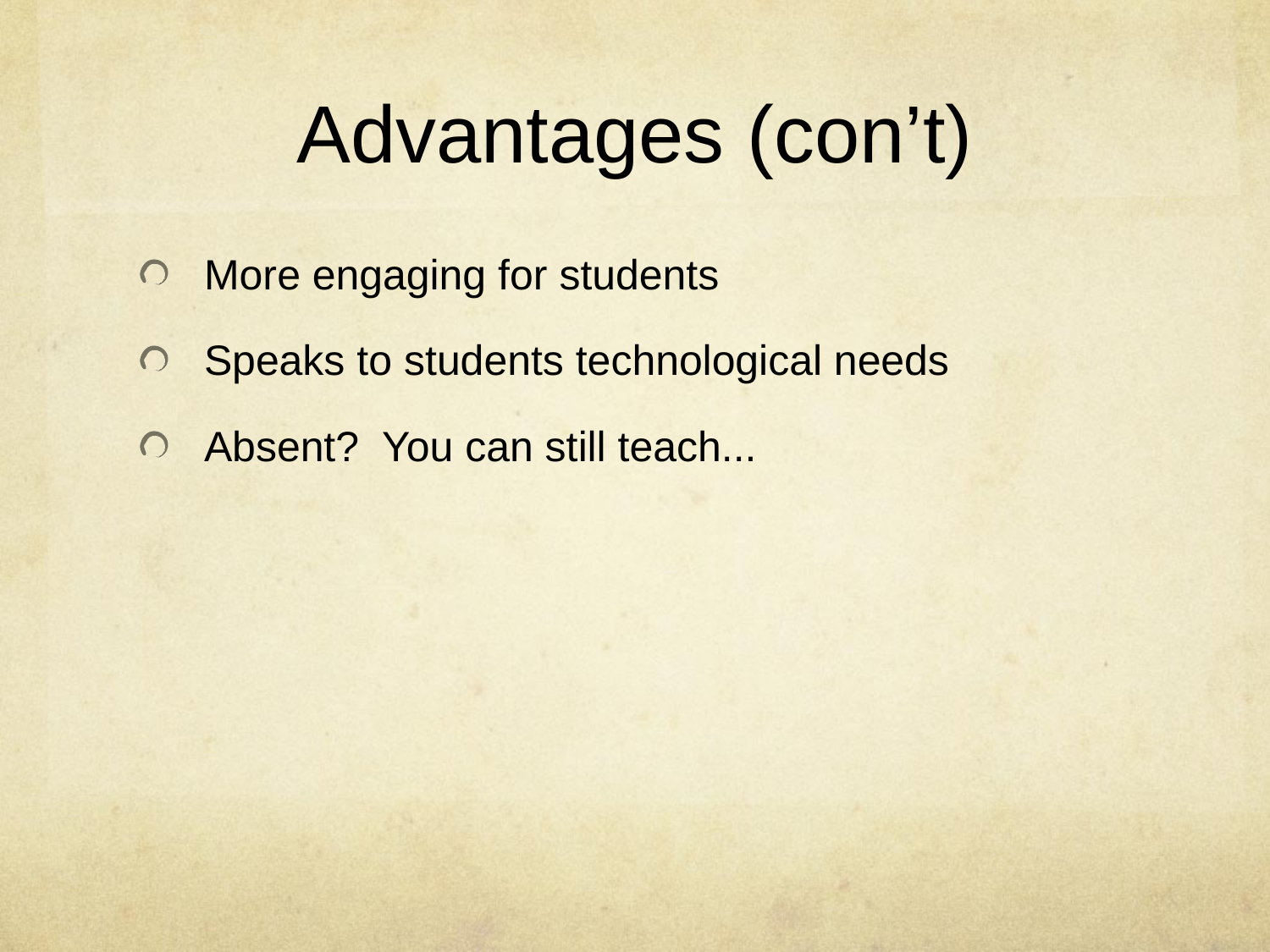

# Advantages (con’t)
More engaging for students
Speaks to students technological needs
Absent?  You can still teach...